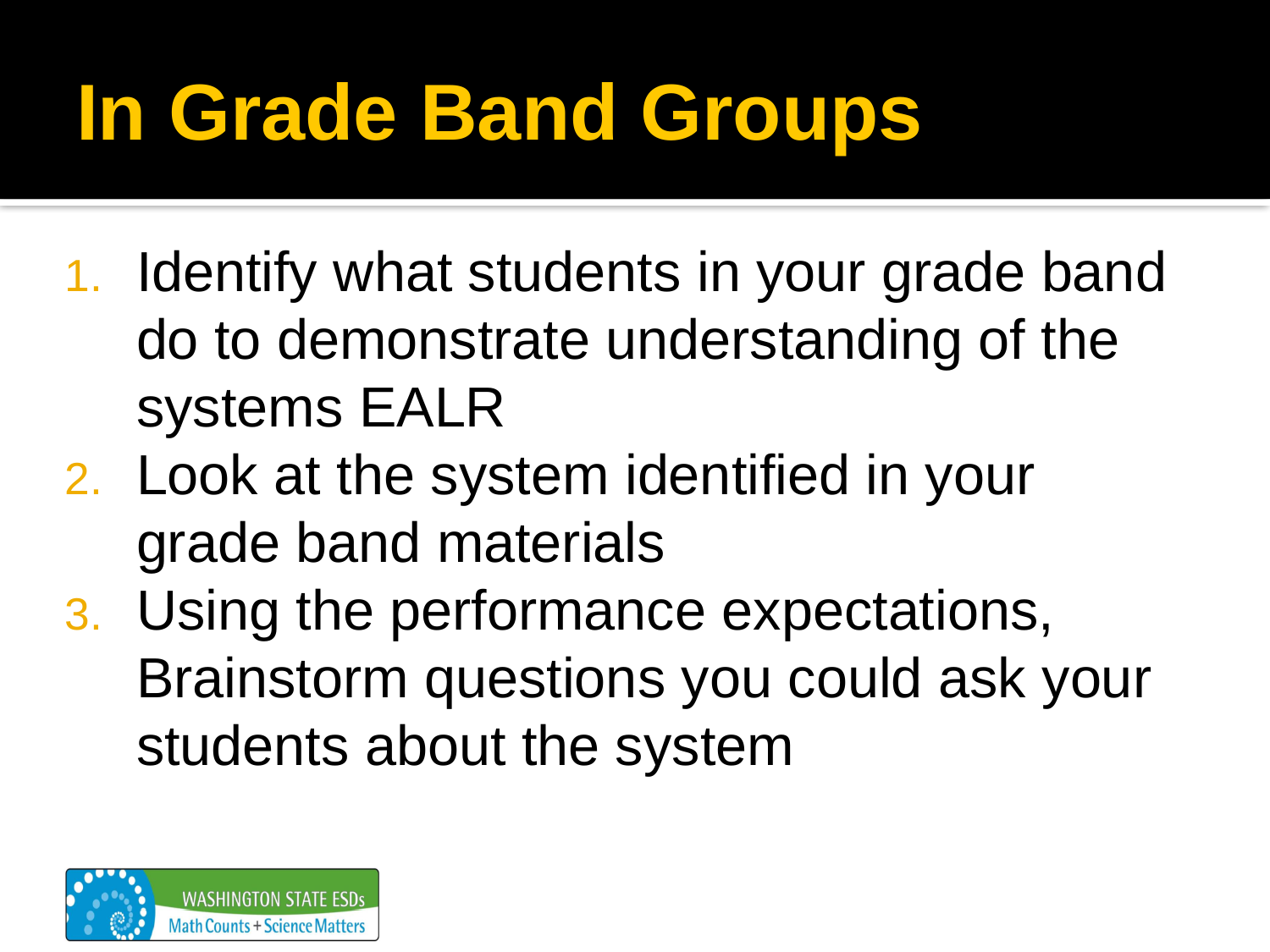

# In Grade Band Groups
Identify what students in your grade band do to demonstrate understanding of the systems EALR
Look at the system identified in your grade band materials
Using the performance expectations, Brainstorm questions you could ask your students about the system